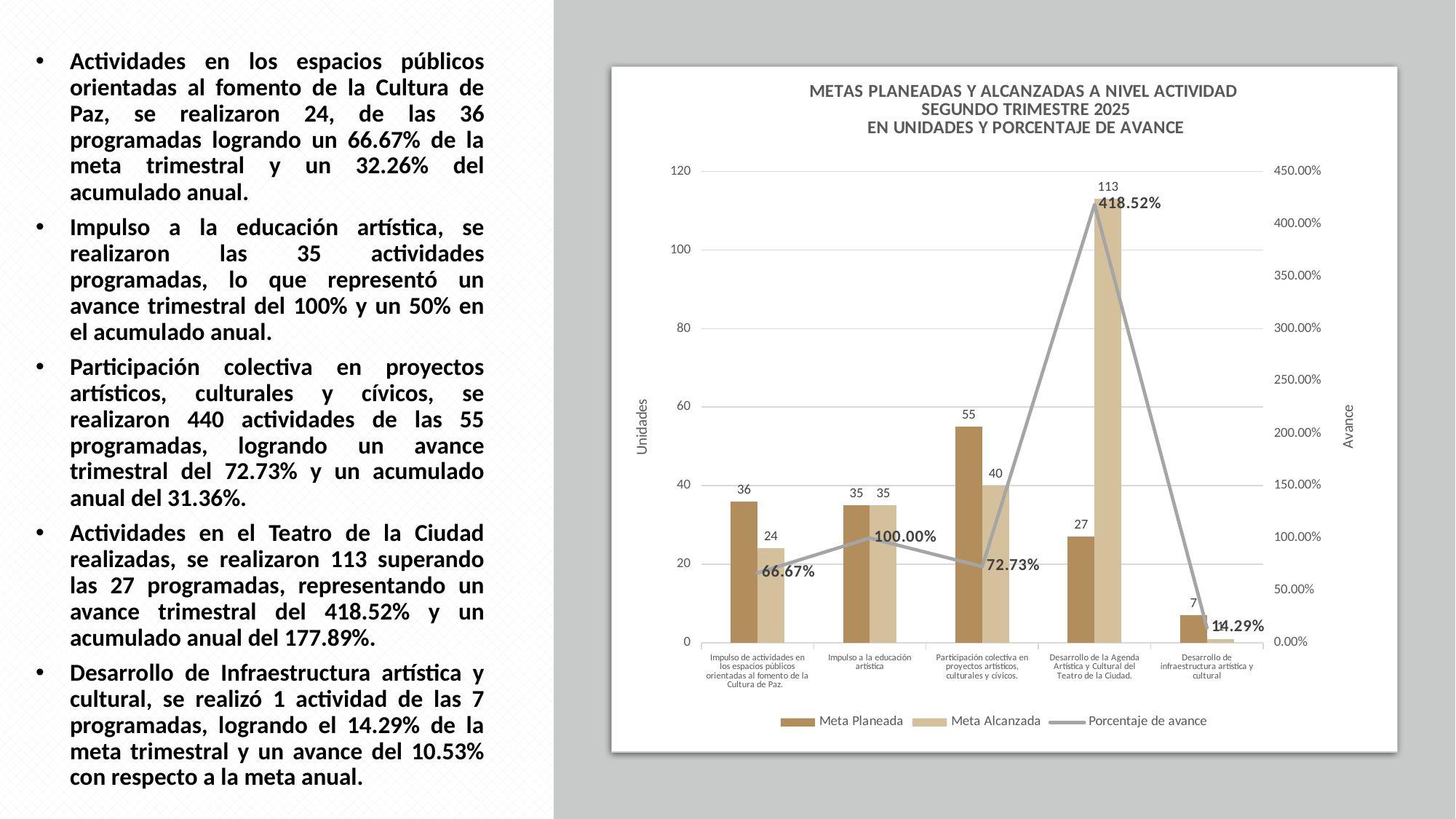

Actividades en los espacios públicos orientadas al fomento de la Cultura de Paz, se realizaron 24, de las 36 programadas logrando un 66.67% de la meta trimestral y un 32.26% del acumulado anual.
Impulso a la educación artística, se realizaron las 35 actividades programadas, lo que representó un avance trimestral del 100% y un 50% en el acumulado anual.
Participación colectiva en proyectos artísticos, culturales y cívicos, se realizaron 440 actividades de las 55 programadas, logrando un avance trimestral del 72.73% y un acumulado anual del 31.36%.
Actividades en el Teatro de la Ciudad realizadas, se realizaron 113 superando las 27 programadas, representando un avance trimestral del 418.52% y un acumulado anual del 177.89%.
Desarrollo de Infraestructura artística y cultural, se realizó 1 actividad de las 7 programadas, logrando el 14.29% de la meta trimestral y un avance del 10.53% con respecto a la meta anual.

### Chart: METAS PLANEADAS Y ALCANZADAS A NIVEL ACTIVIDAD
SEGUNDO TRIMESTRE 2025
EN UNIDADES Y PORCENTAJE DE AVANCE

| Category | Meta Planeada | Meta Alcanzada |  |
|---|---|---|---|
| Impulso de actividades en los espacios públicos orientadas al fomento de la Cultura de Paz.   | 36.0 | 24.0 | 0.6666666666666666 |
| Impulso a la educación artística | 35.0 | 35.0 | 1.0 |
| Participación colectiva en proyectos artísticos, culturales y cívicos. | 55.0 | 40.0 | 0.7272727272727273 |
| Desarrollo de la Agenda Artística y Cultural del Teatro de la Ciudad. | 27.0 | 113.0 | 4.185185185185185 |
| Desarrollo de infraestructura artística y cultural | 7.0 | 1.0 | 0.14285714285714285 |